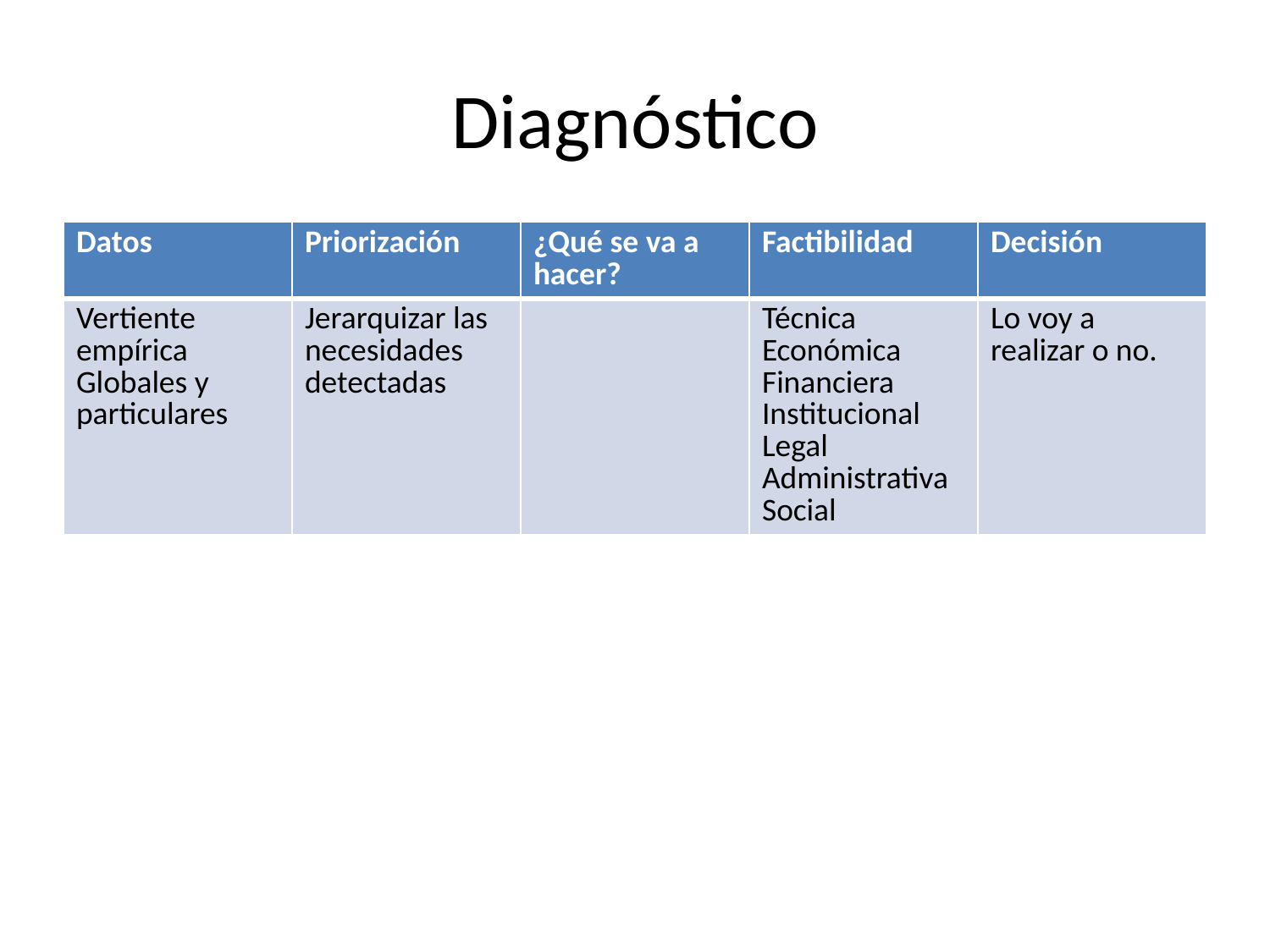

# Diagnóstico
| Datos | Priorización | ¿Qué se va a hacer? | Factibilidad | Decisión |
| --- | --- | --- | --- | --- |
| Vertiente empírica Globales y particulares | Jerarquizar las necesidades detectadas |  | Técnica Económica Financiera Institucional Legal Administrativa Social | Lo voy a realizar o no. |